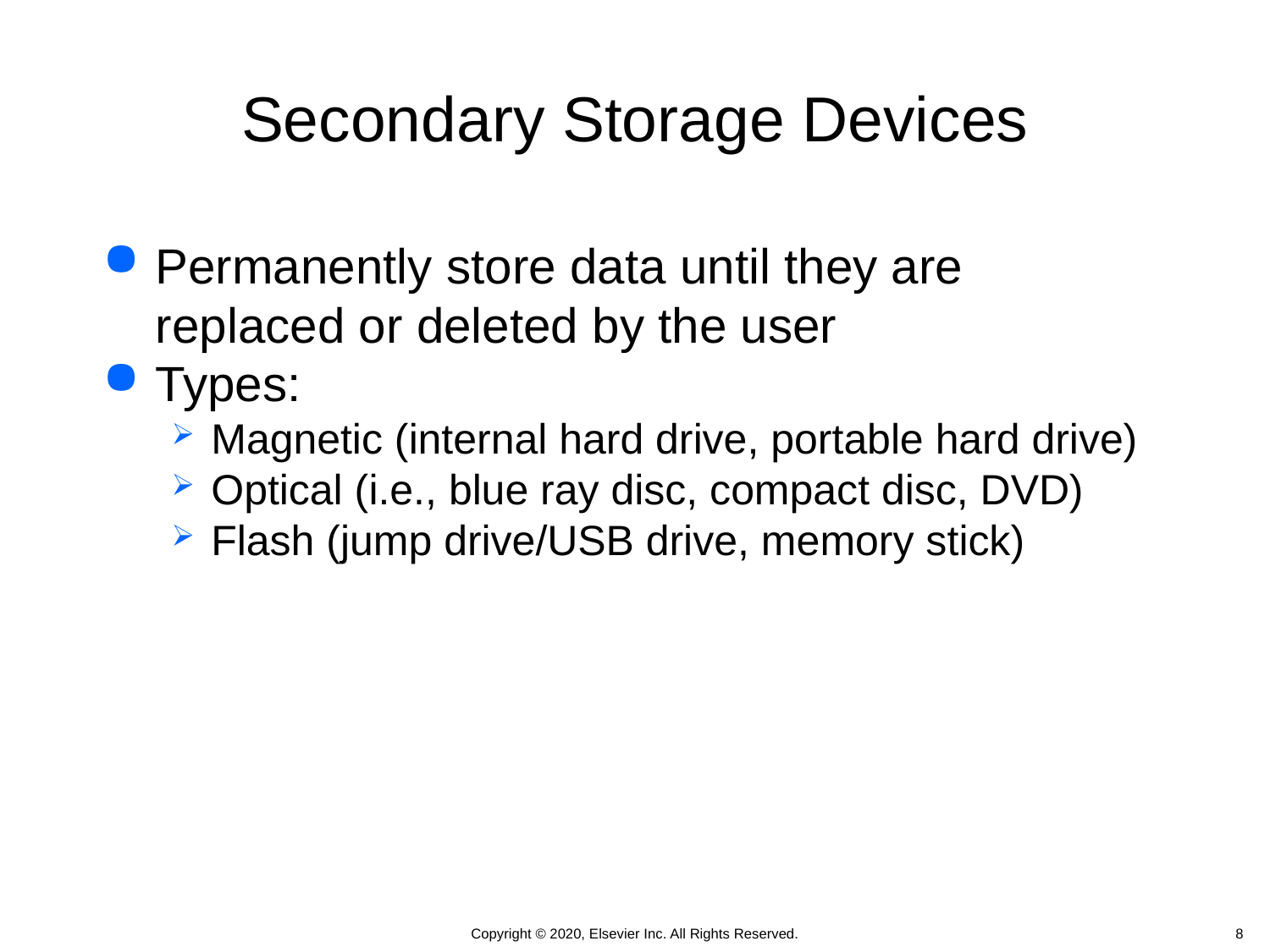

# Secondary Storage Devices
Permanently store data until they are replaced or deleted by the user
Types:
Magnetic (internal hard drive, portable hard drive)
Optical (i.e., blue ray disc, compact disc, DVD)
Flash (jump drive/USB drive, memory stick)
8